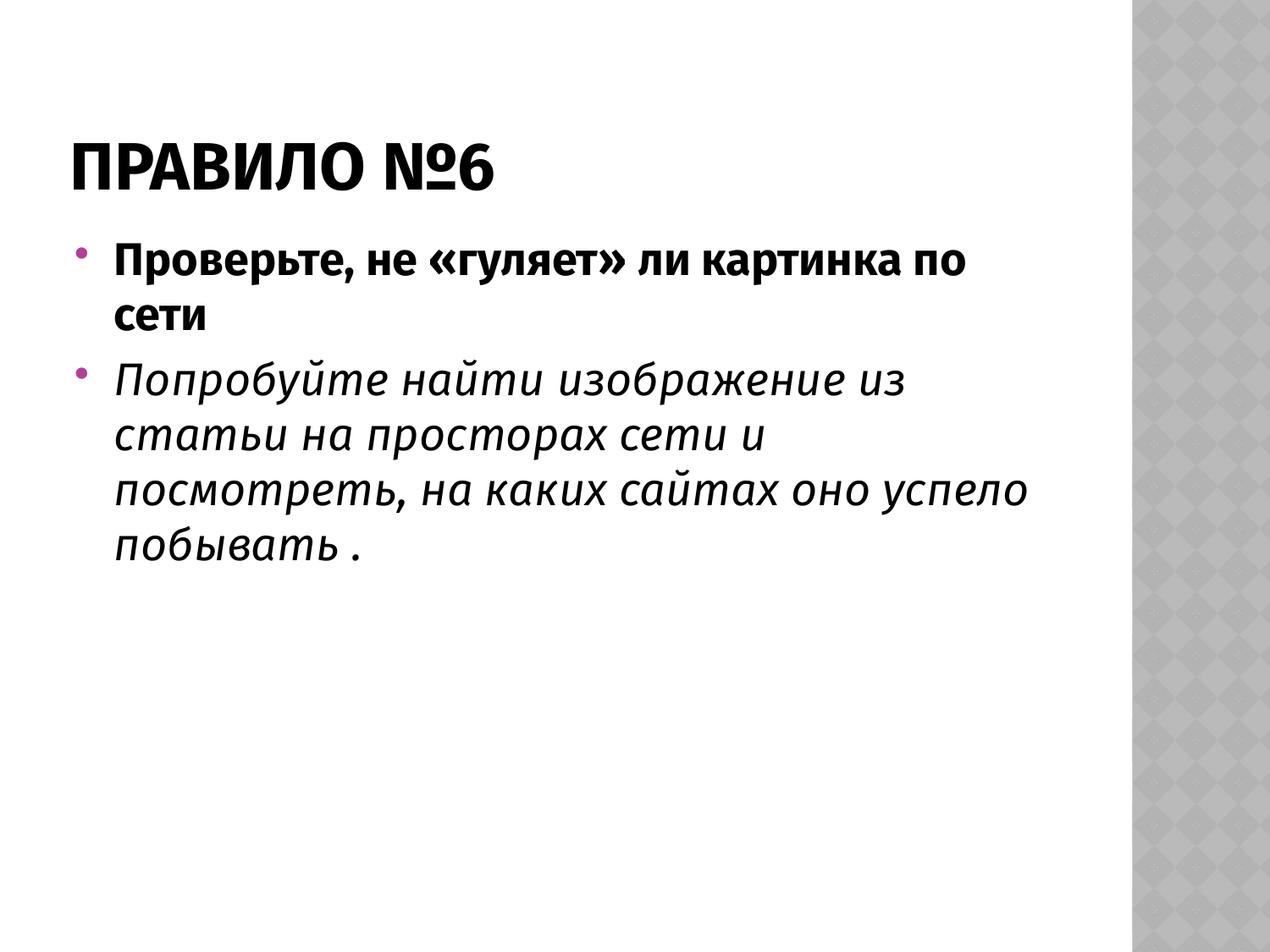

# Правило №6
Проверьте, не «гуляет» ли картинка по сети
Попробуйте найти изображение из статьи на просторах сети и посмотреть, на каких сайтах оно успело побывать .